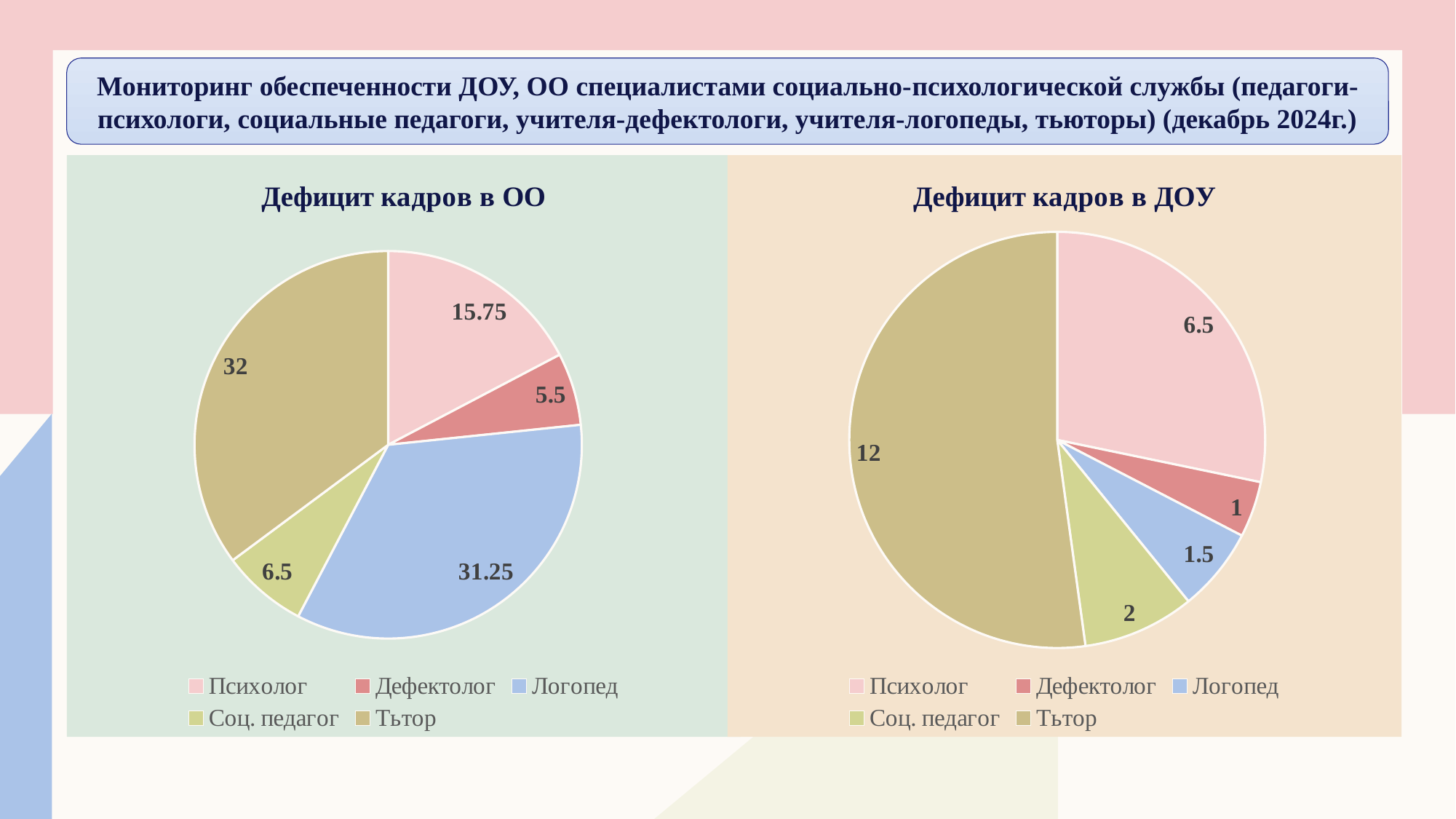

Мониторинг обеспеченности ДОУ, ОО специалистами социально-­психологической службы (педагоги-психологи, социальные педагоги, учителя-дефектологи, учителя-логопеды, тьюторы) (декабрь 2024г.)

### Chart: Дефицит кадров в ДОУ

| Category | Продажи |
|---|---|
| Психолог | 6.5 |
| Дефектолог | 1.0 |
| Логопед | 1.5 |
| Соц. педагог | 2.0 |
| Тьтор | 12.0 |

### Chart: Дефицит кадров в ОО

| Category | Продажи |
|---|---|
| Психолог | 15.75 |
| Дефектолог | 5.5 |
| Логопед | 31.25 |
| Соц. педагог | 6.5 |
| Тьтор | 32.0 |